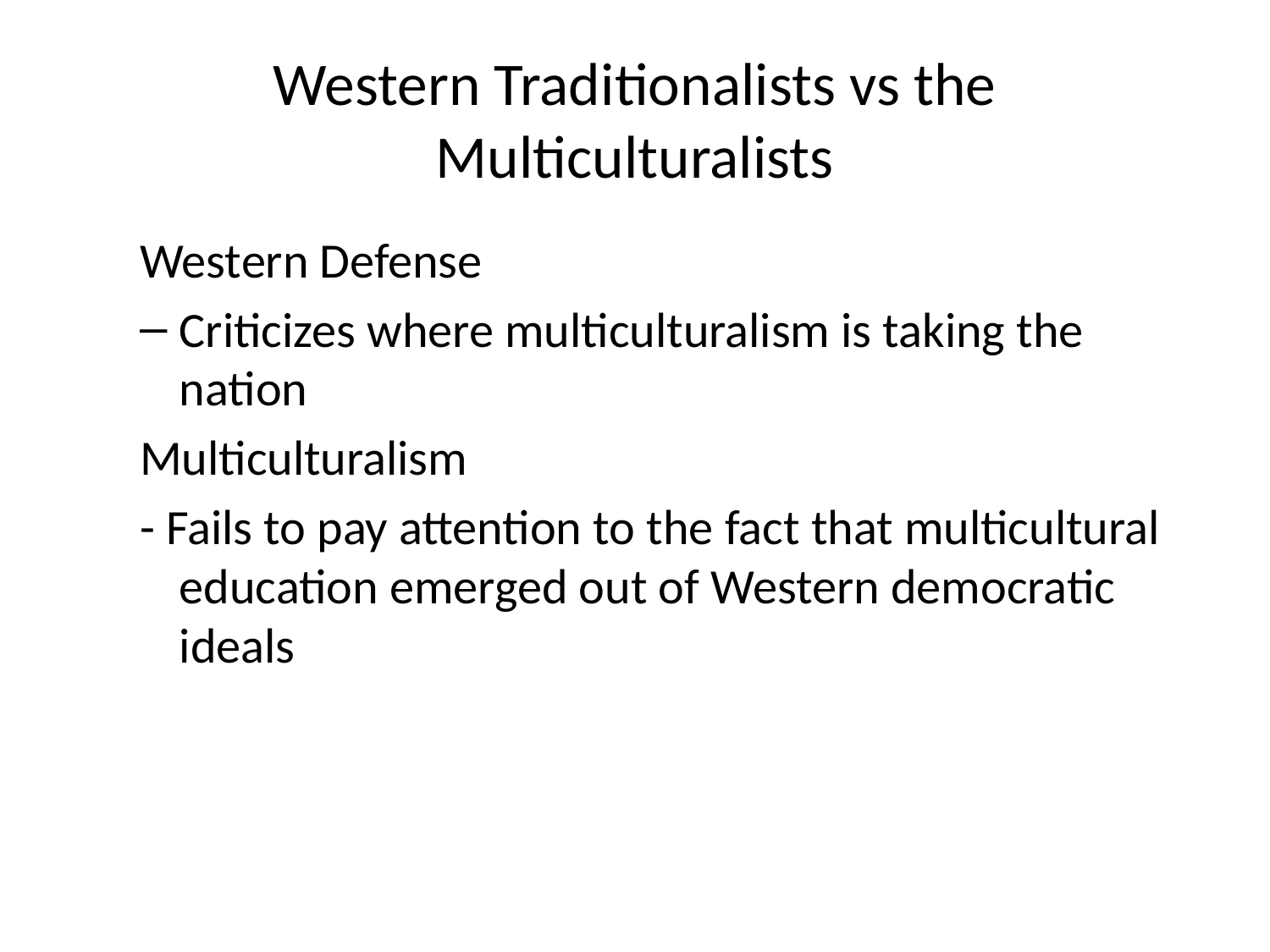

# Western Traditionalists vs the Multiculturalists
Western Defense
Criticizes where multiculturalism is taking the nation
Multiculturalism
- Fails to pay attention to the fact that multicultural education emerged out of Western democratic ideals